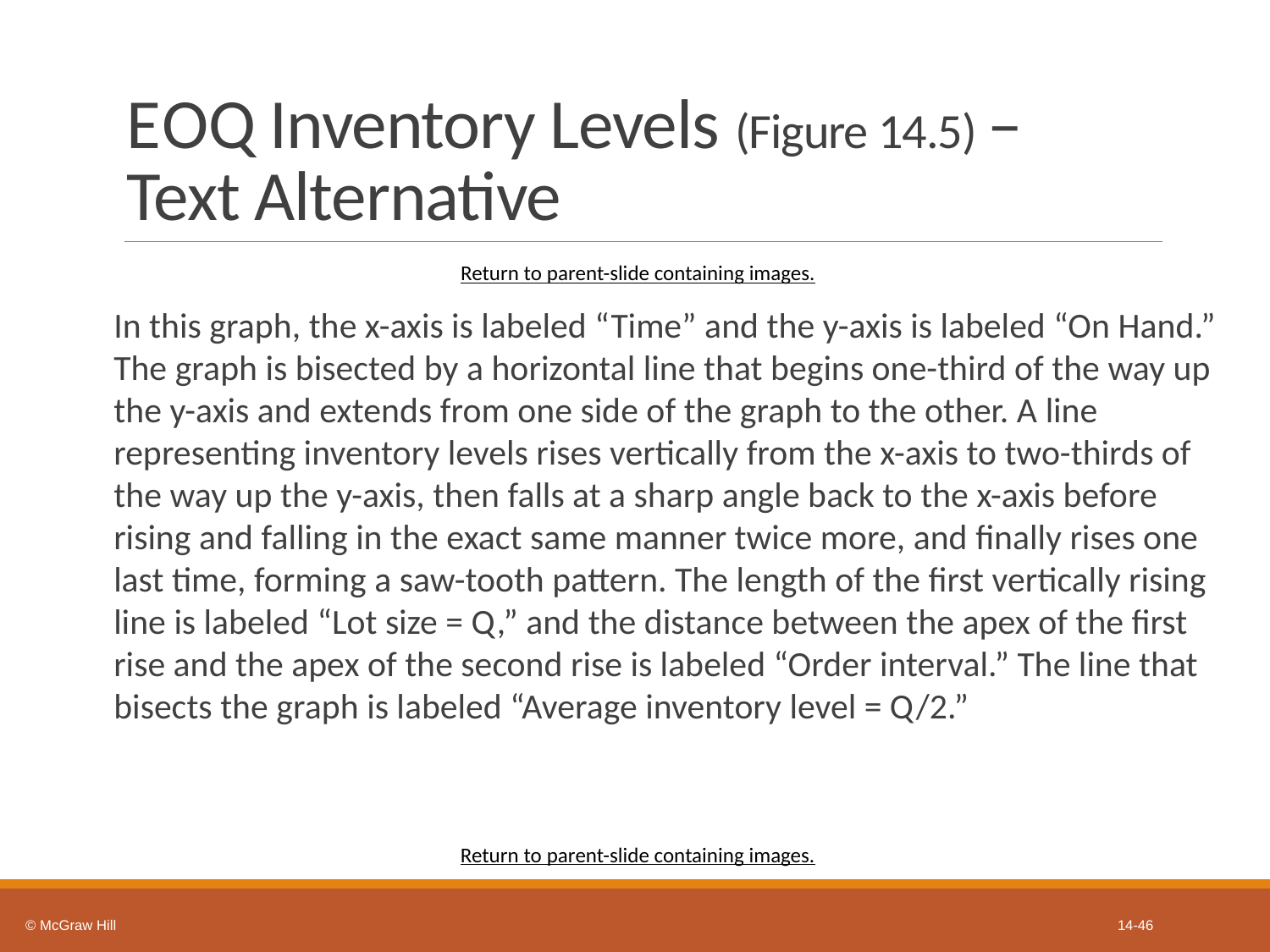

# E O Q Inventory Levels (Figure 14.5) – Text Alternative
Return to parent-slide containing images.
In this graph, the x-axis is labeled “Time” and the y-axis is labeled “On Hand.” The graph is bisected by a horizontal line that begins one-third of the way up the y-axis and extends from one side of the graph to the other. A line representing inventory levels rises vertically from the x-axis to two-thirds of the way up the y-axis, then falls at a sharp angle back to the x-axis before rising and falling in the exact same manner twice more, and finally rises one last time, forming a saw-tooth pattern. The length of the first vertically rising line is labeled “Lot size = Q,” and the distance between the apex of the first rise and the apex of the second rise is labeled “Order interval.” The line that bisects the graph is labeled “Average inventory level = Q/2.”
Return to parent-slide containing images.